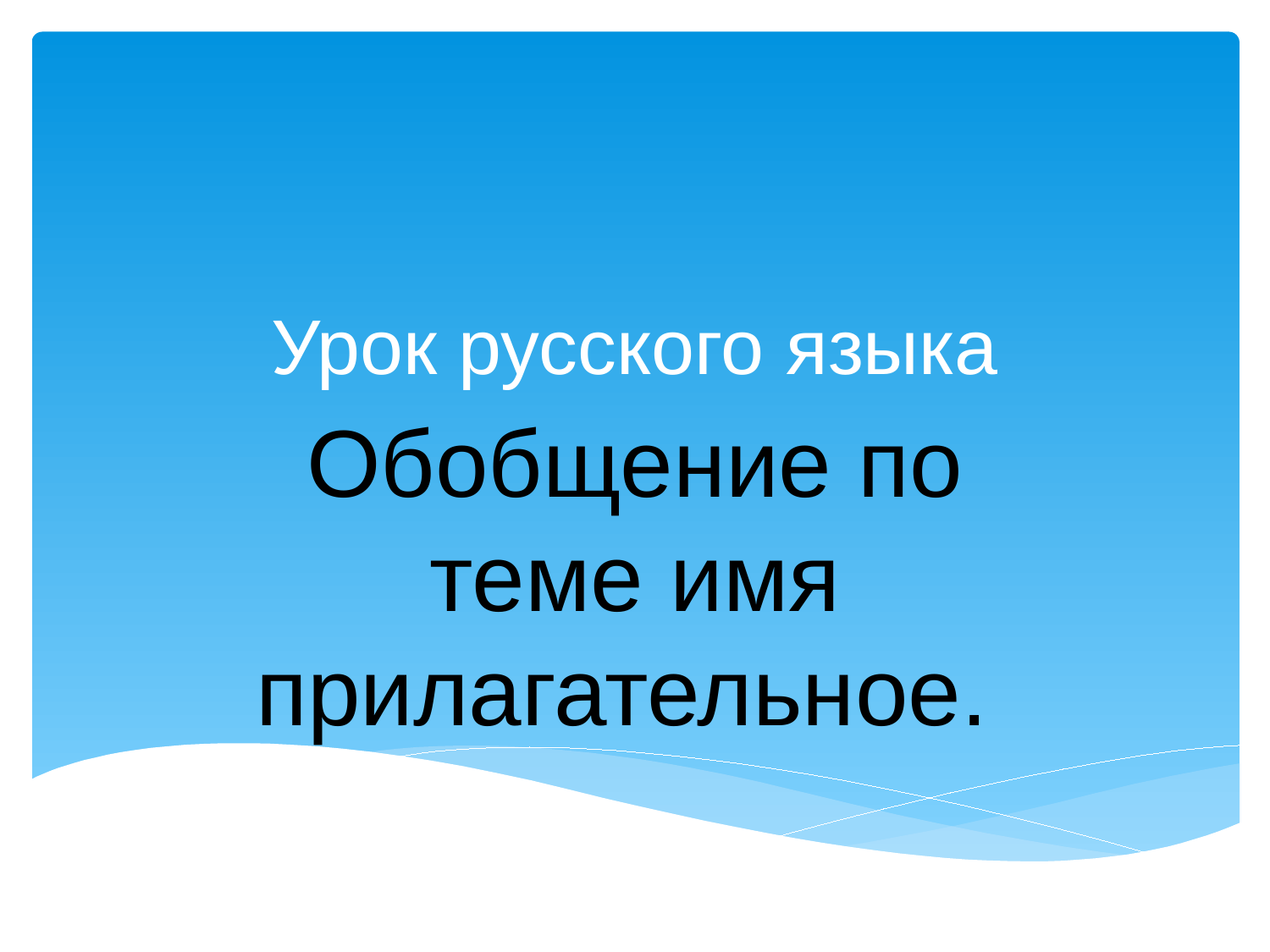

# Урок русского языка
Обобщение по теме имя прилагательное.